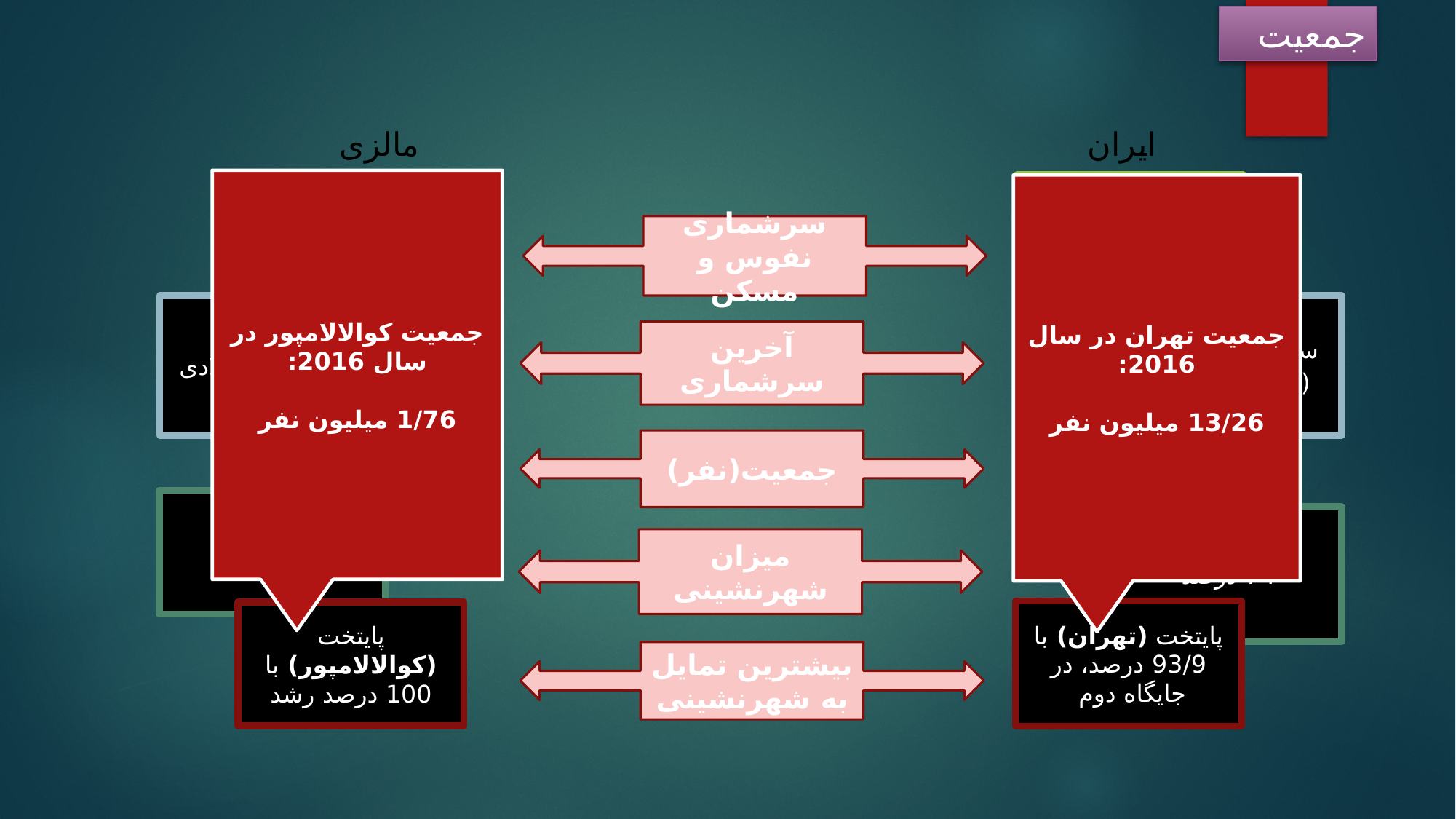

جمعیت
مالزی
ایران
جمعیت کوالالامپور در سال 2016:

1/76 میلیون نفر
هر ده سال یکبار
از سال 1385-1335 هر ده سال یکبار، بعد از آن هر 5 سال
جمعیت تهران در سال 2016:

13/26 میلیون نفر
سرشماری نفوس و مسکن
سال 2010 میلادی
سال 1395 ه.ش
(2016 میلادی))
آخرین سرشماری
79926270
28250000
جمعیت(نفر)
71 درصد
74 درصد
میزان شهرنشینی
پایتخت (تهران) با 93/9 درصد، در جایگاه دوم
پایتخت (کوالالامپور) با 100 درصد رشد
بیشترین تمایل به شهرنشینی